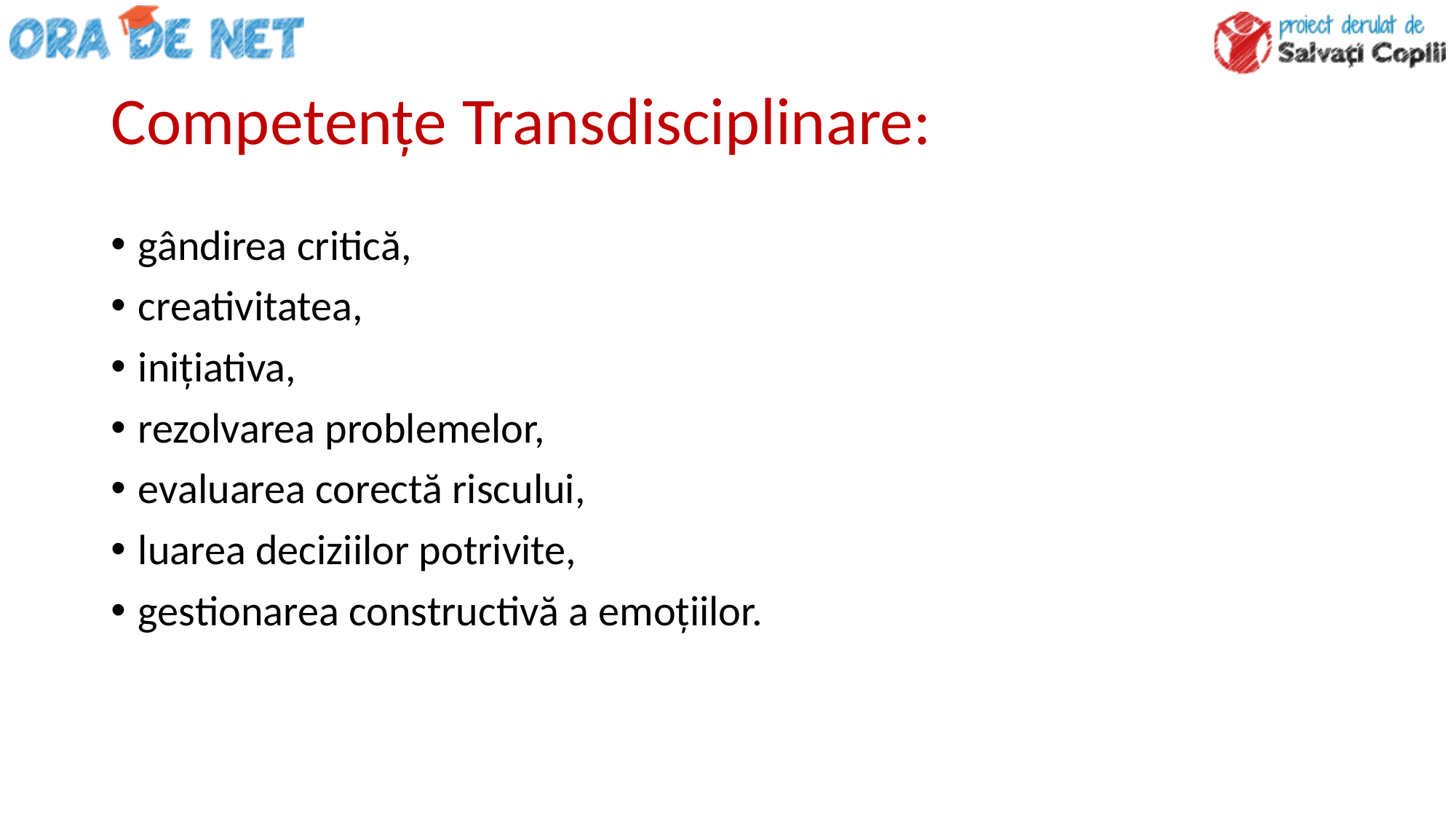

# Competențe Transdisciplinare:
gândirea critică,
creativitatea,
inițiativa,
rezolvarea problemelor,
evaluarea corectă riscului,
luarea deciziilor potrivite,
gestionarea constructivă a emoțiilor.